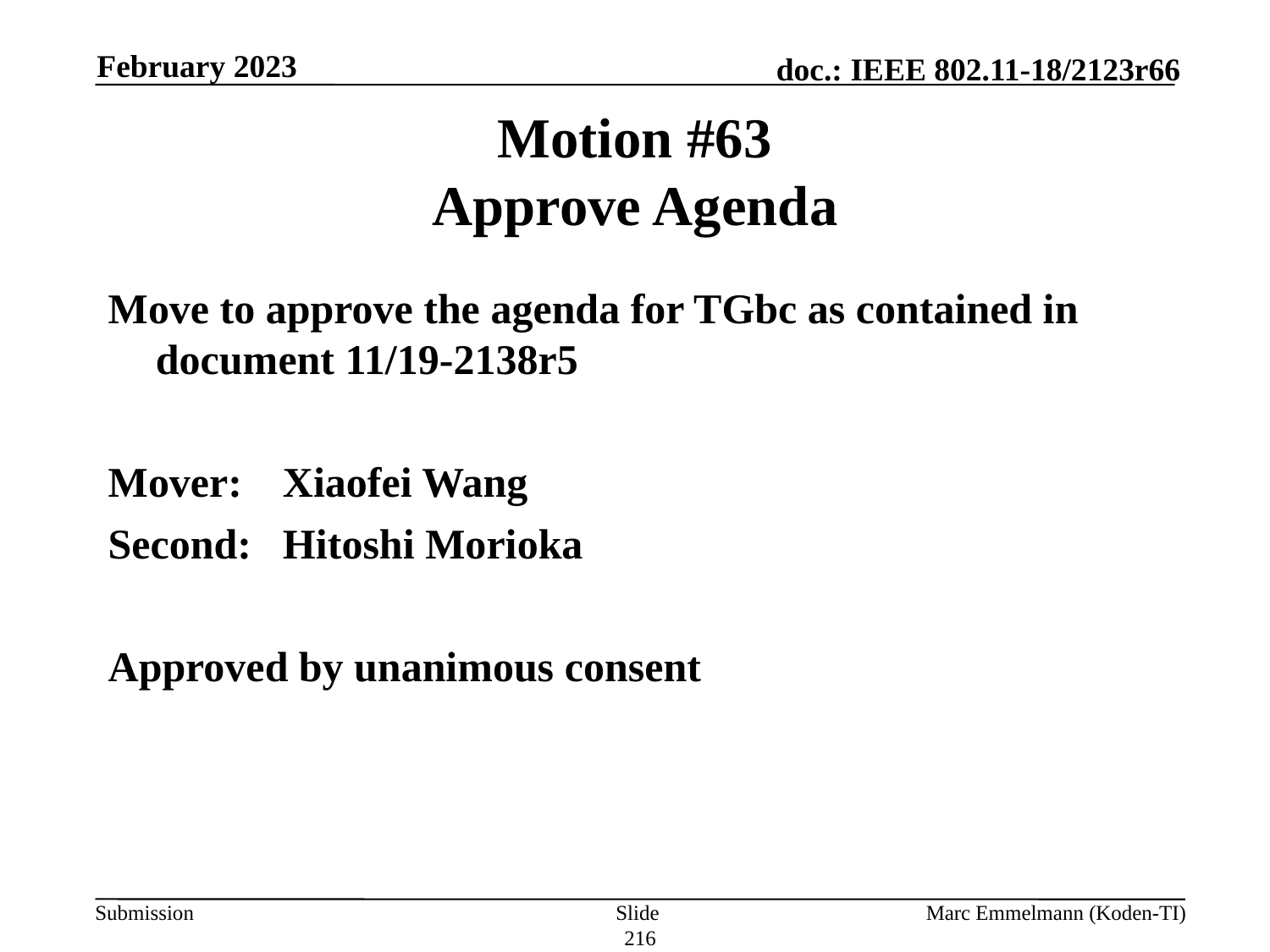

February 2023
# Motion #63 Approve Agenda
Move to approve the agenda for TGbc as contained in document 11/19-2138r5

Mover:	Xiaofei Wang
Second:	Hitoshi Morioka

Approved by unanimous consent
Slide 216
Marc Emmelmann (Koden-TI)